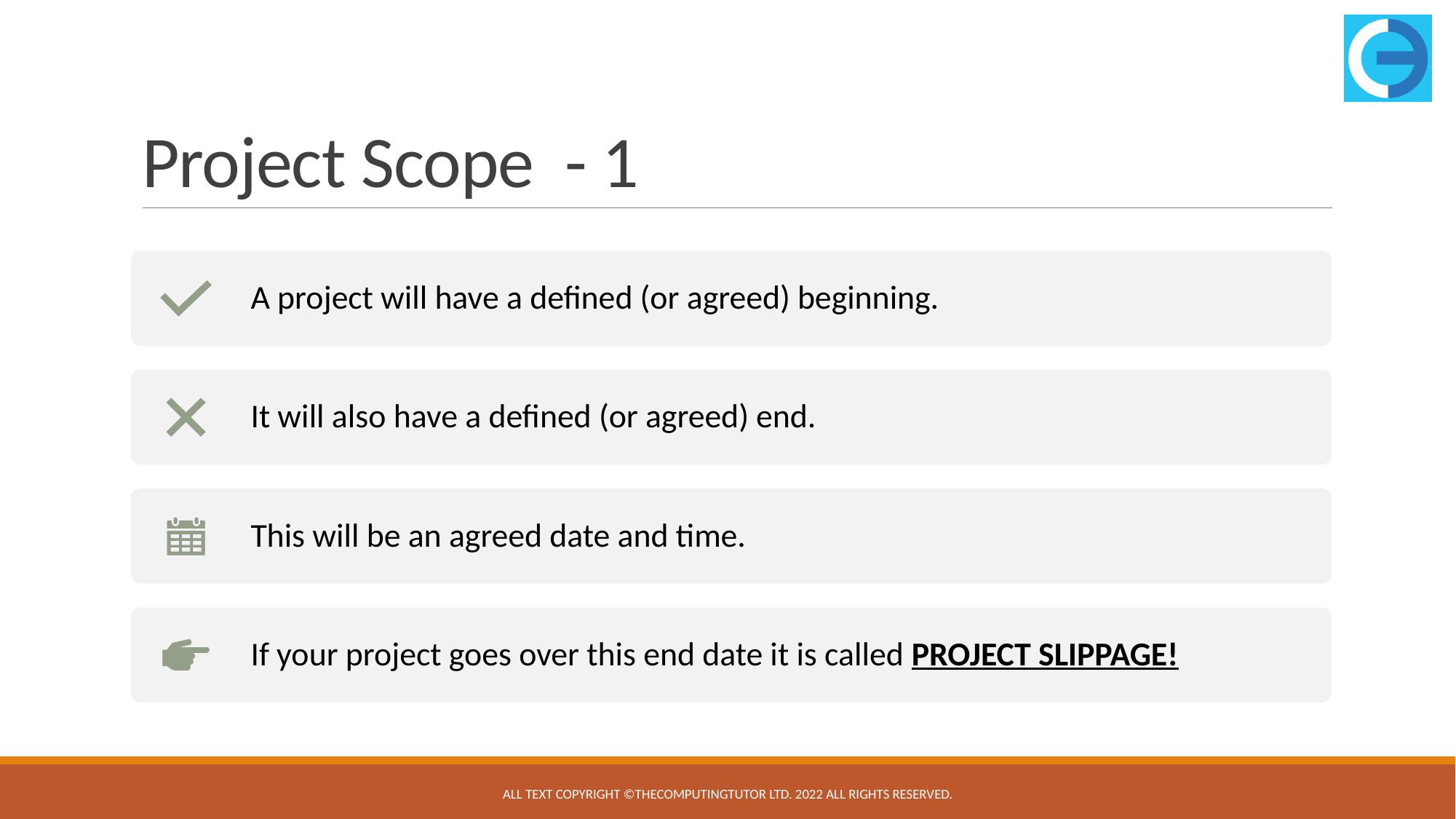

# Project Scope  - 1
A project will have a defined (or agreed) beginning.
It will also have a defined (or agreed) end.
This will be an agreed date and time.
If your project goes over this end date it is called PROJECT SLIPPAGE!
All text copyright ©TheComputingTutor Ltd. 2022 All rights Reserved.